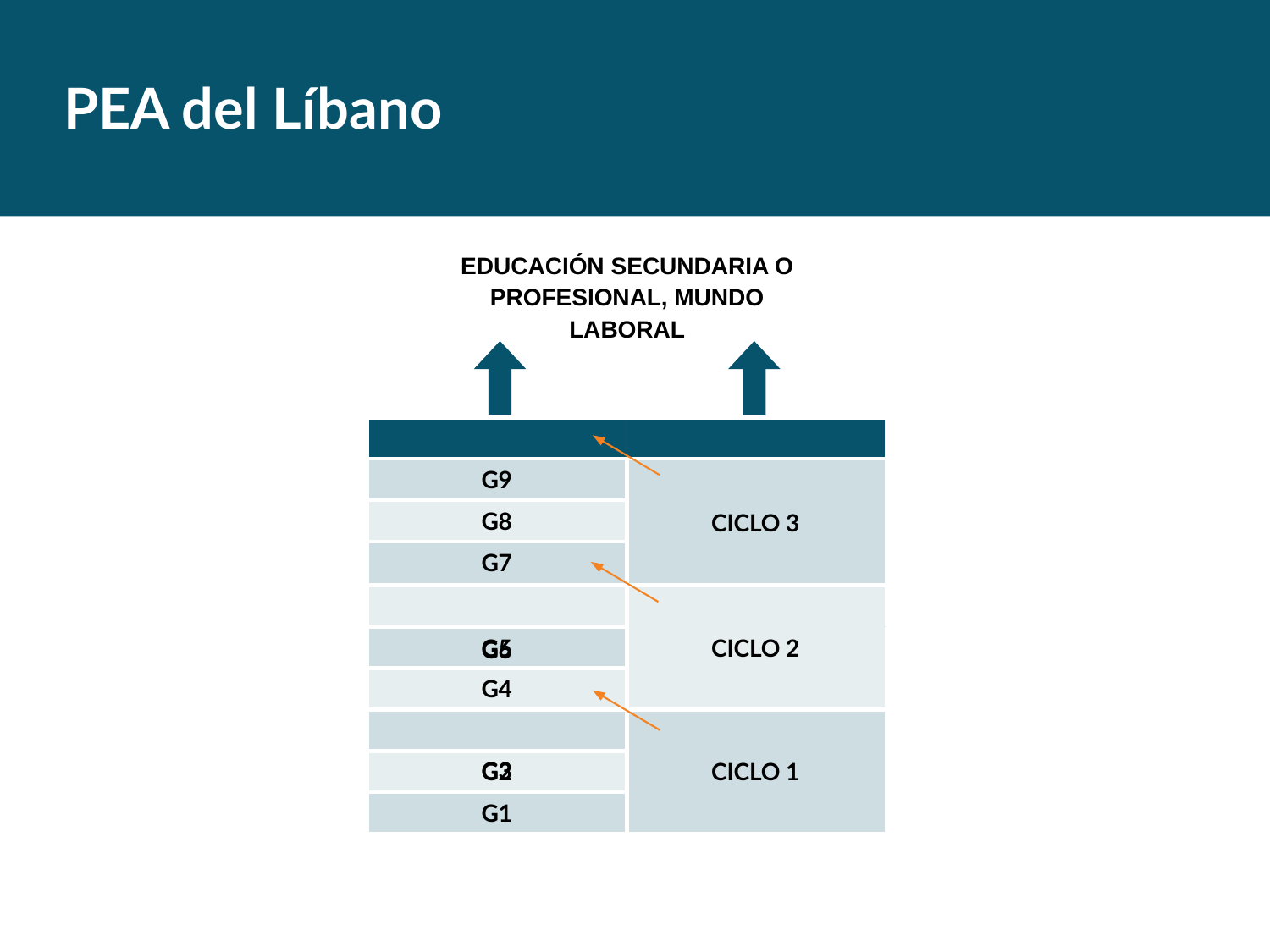

# PEA del Líbano
EDUCACIÓN SECUNDARIA O PROFESIONAL, MUNDO LABORAL

G9
G8
CICLO 3
G7  G6

G5
CICLO 2
G4  G3

G2
CICLO 1
G1